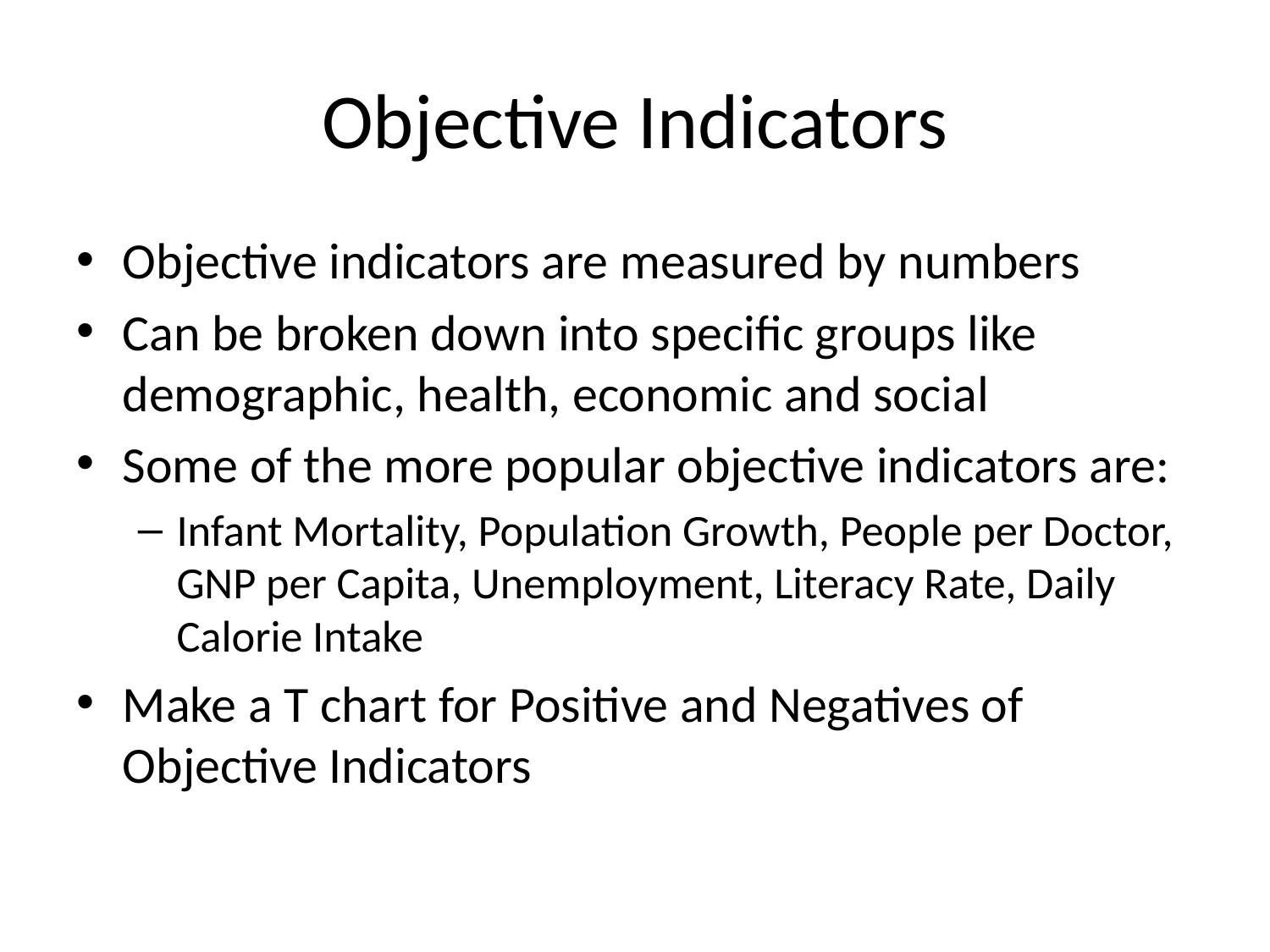

# Objective Indicators
Objective indicators are measured by numbers
Can be broken down into specific groups like demographic, health, economic and social
Some of the more popular objective indicators are:
Infant Mortality, Population Growth, People per Doctor, GNP per Capita, Unemployment, Literacy Rate, Daily Calorie Intake
Make a T chart for Positive and Negatives of Objective Indicators